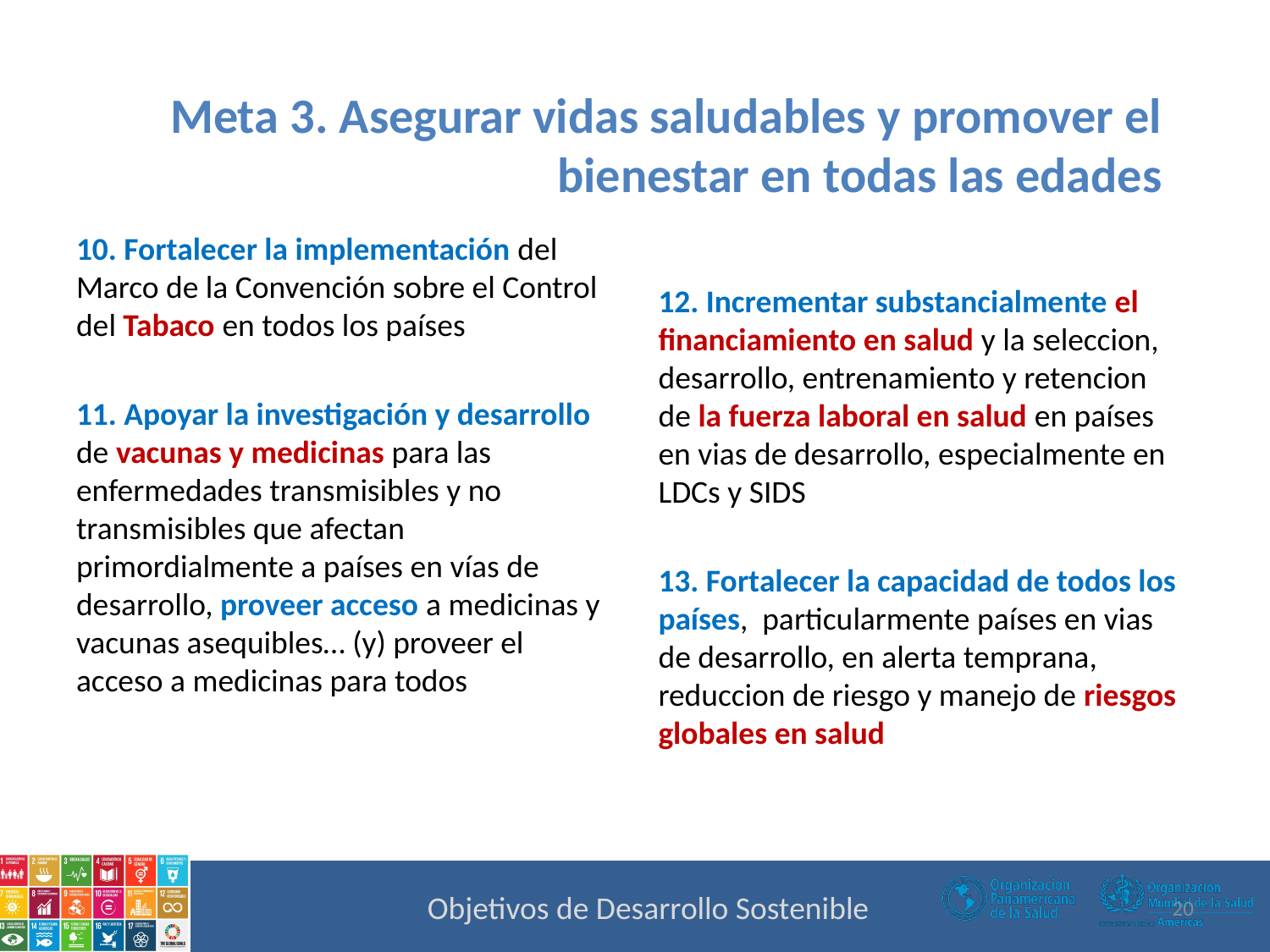

# Meta 3. Asegurar vidas saludables y promover el bienestar en todas las edades
10. Fortalecer la implementación del Marco de la Convención sobre el Control del Tabaco en todos los países

11. Apoyar la investigación y desarrollo de vacunas y medicinas para las enfermedades transmisibles y no transmisibles que afectan primordialmente a países en vías de desarrollo, proveer acceso a medicinas y vacunas asequibles… (y) proveer el acceso a medicinas para todos

12. Incrementar substancialmente el financiamiento en salud y la seleccion, desarrollo, entrenamiento y retencion de la fuerza laboral en salud en países en vias de desarrollo, especialmente en LDCs y SIDS

13. Fortalecer la capacidad de todos los países,  particularmente países en vias de desarrollo, en alerta temprana, reduccion de riesgo y manejo de riesgos globales en salud
20